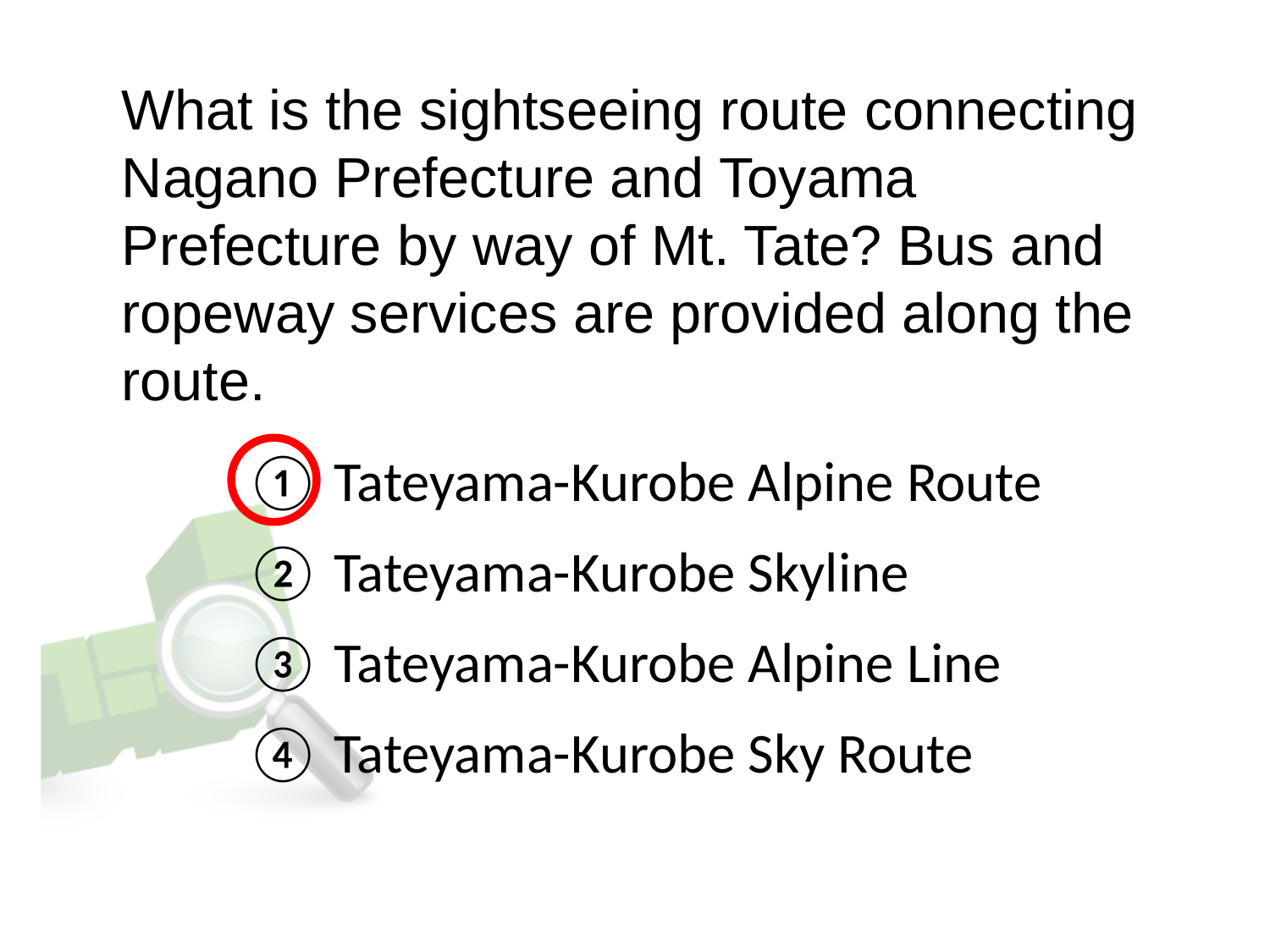

# What is the sightseeing route connecting Nagano Prefecture and Toyama Prefecture by way of Mt. Tate? Bus and ropeway services are provided along the route.

① Tateyama-Kurobe Alpine Route
② Tateyama-Kurobe Skyline
③ Tateyama-Kurobe Alpine Line
④ Tateyama-Kurobe Sky Route